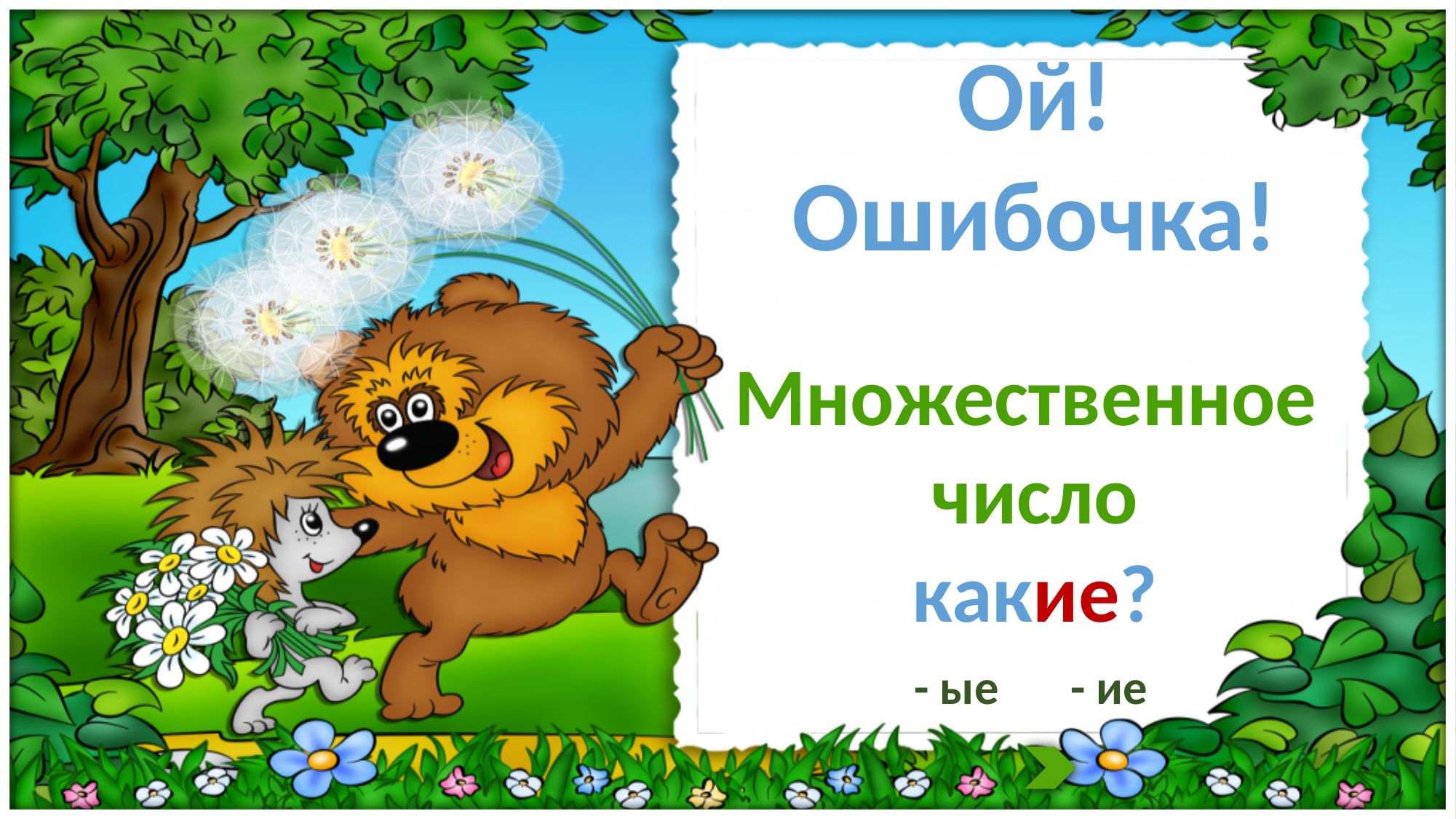

Ой!
Ошибочка!

Множественное
число
какие?
- ые
- ие